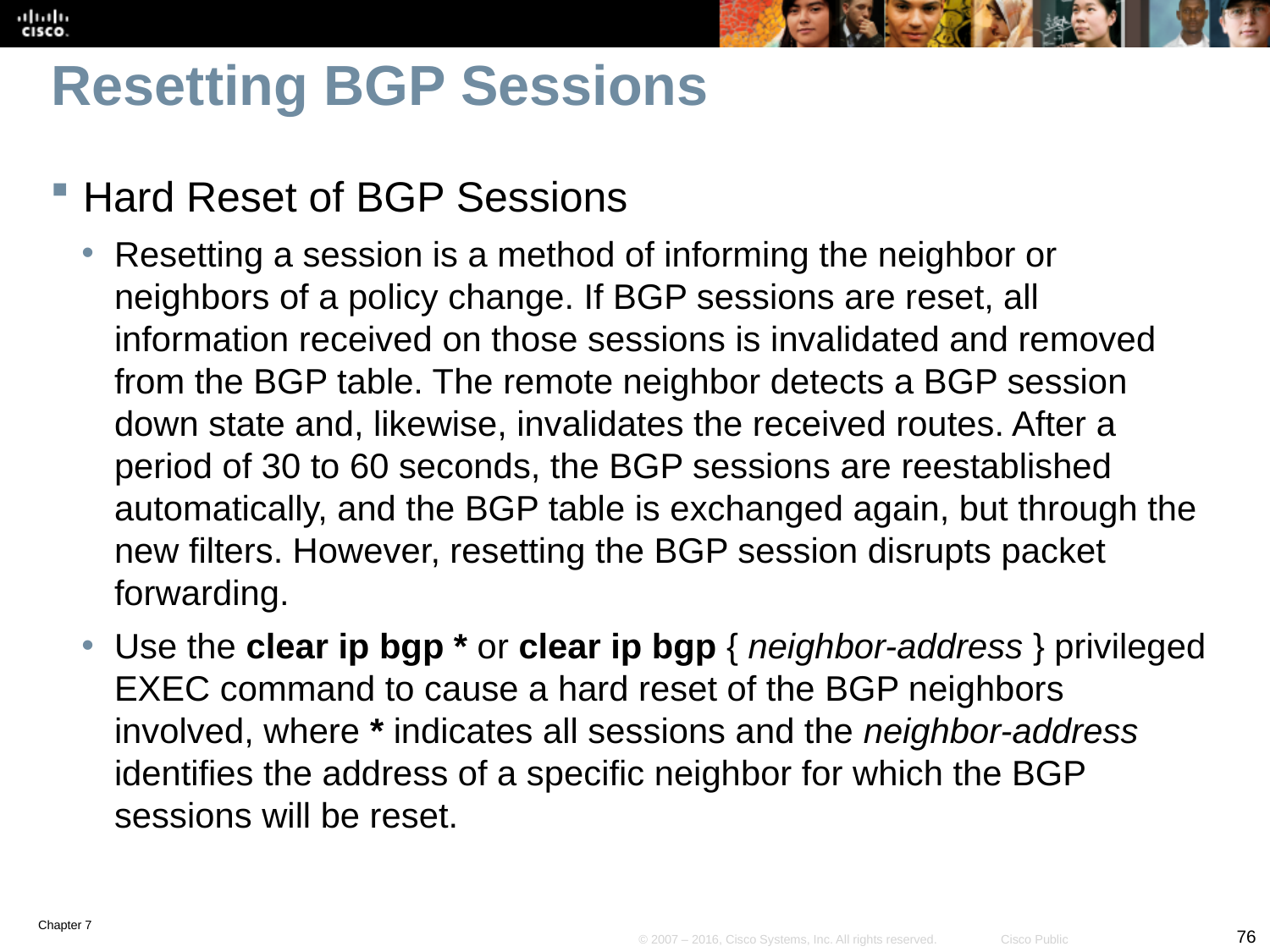

# Resetting BGP Sessions
Hard Reset of BGP Sessions
Resetting a session is a method of informing the neighbor or neighbors of a policy change. If BGP sessions are reset, all information received on those sessions is invalidated and removed from the BGP table. The remote neighbor detects a BGP session down state and, likewise, invalidates the received routes. After a period of 30 to 60 seconds, the BGP sessions are reestablished automatically, and the BGP table is exchanged again, but through the new filters. However, resetting the BGP session disrupts packet forwarding.
Use the clear ip bgp * or clear ip bgp { neighbor-address } privileged EXEC command to cause a hard reset of the BGP neighbors involved, where * indicates all sessions and the neighbor-address identifies the address of a specific neighbor for which the BGP sessions will be reset.